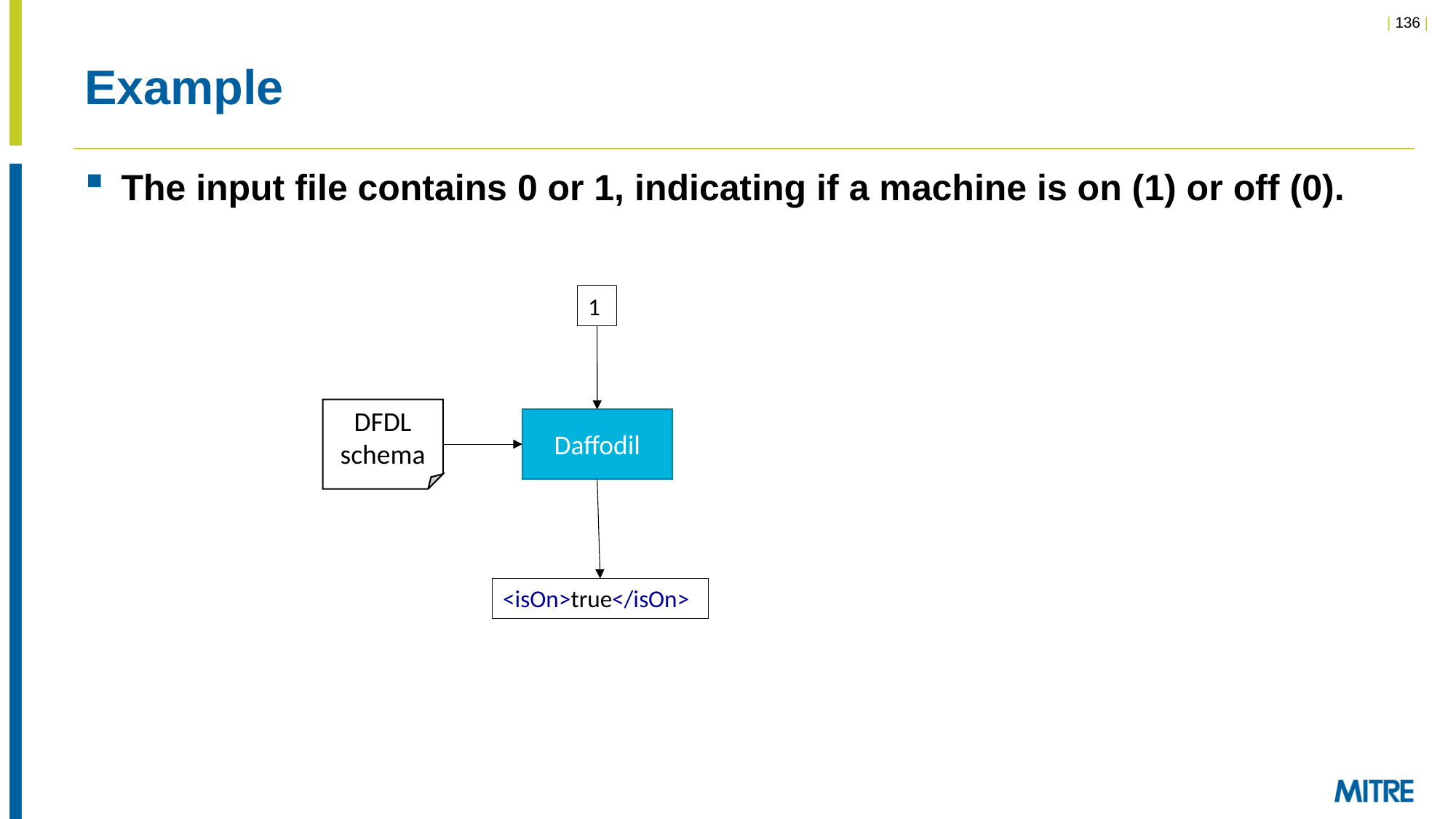

# Example
The input file contains 0 or 1, indicating if a machine is on (1) or off (0).
1
DFDL
schema
Daffodil
<isOn>true</isOn>